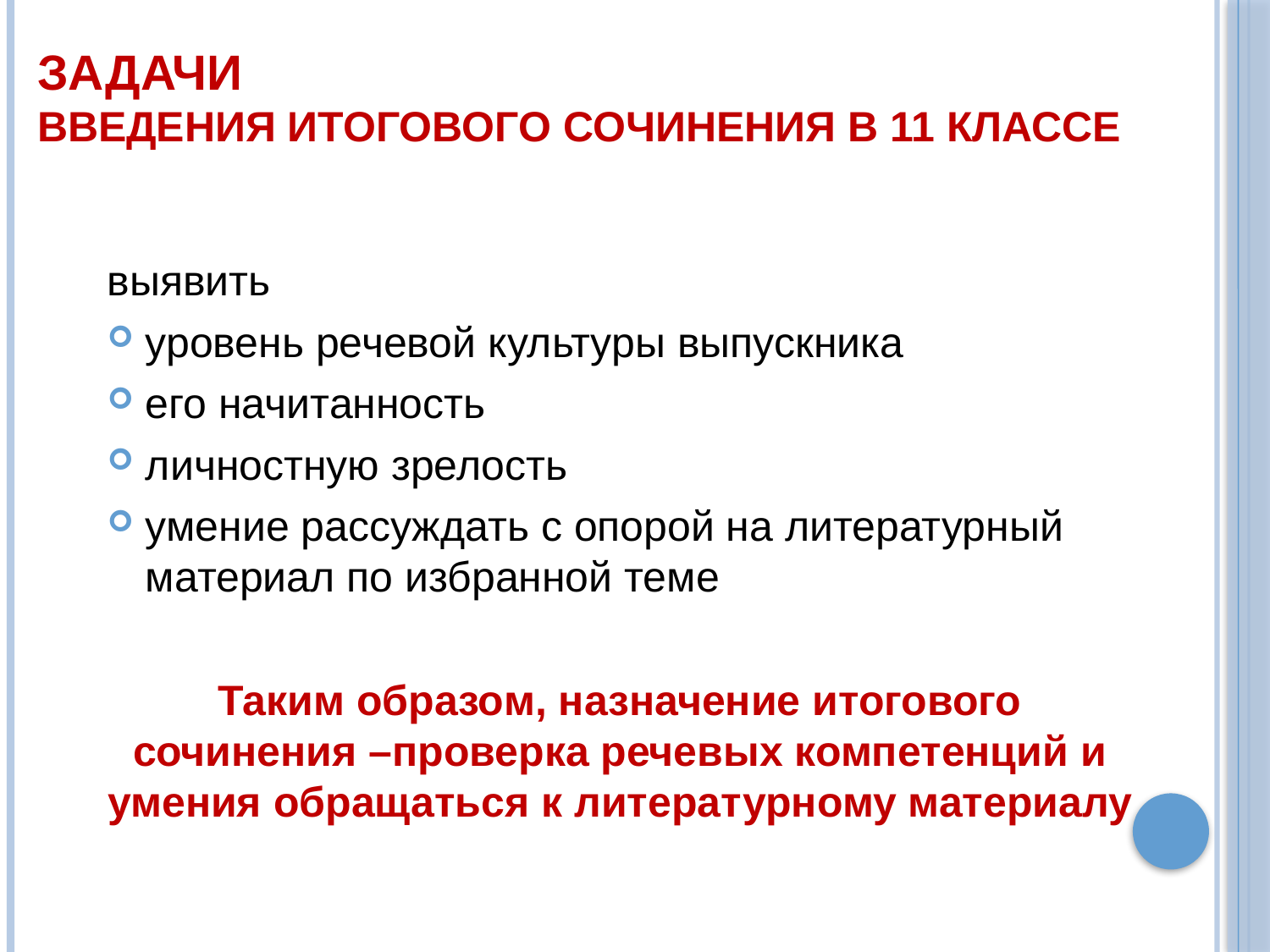

# Задачи введения итогового сочинения в 11 классе

выявить
уровень речевой культуры выпускника
его начитанность
личностную зрелость
умение рассуждать с опорой на литературный материал по избранной теме

Таким образом, назначение итогового сочинения –проверка речевых компетенций и умения обращаться к литературному материалу